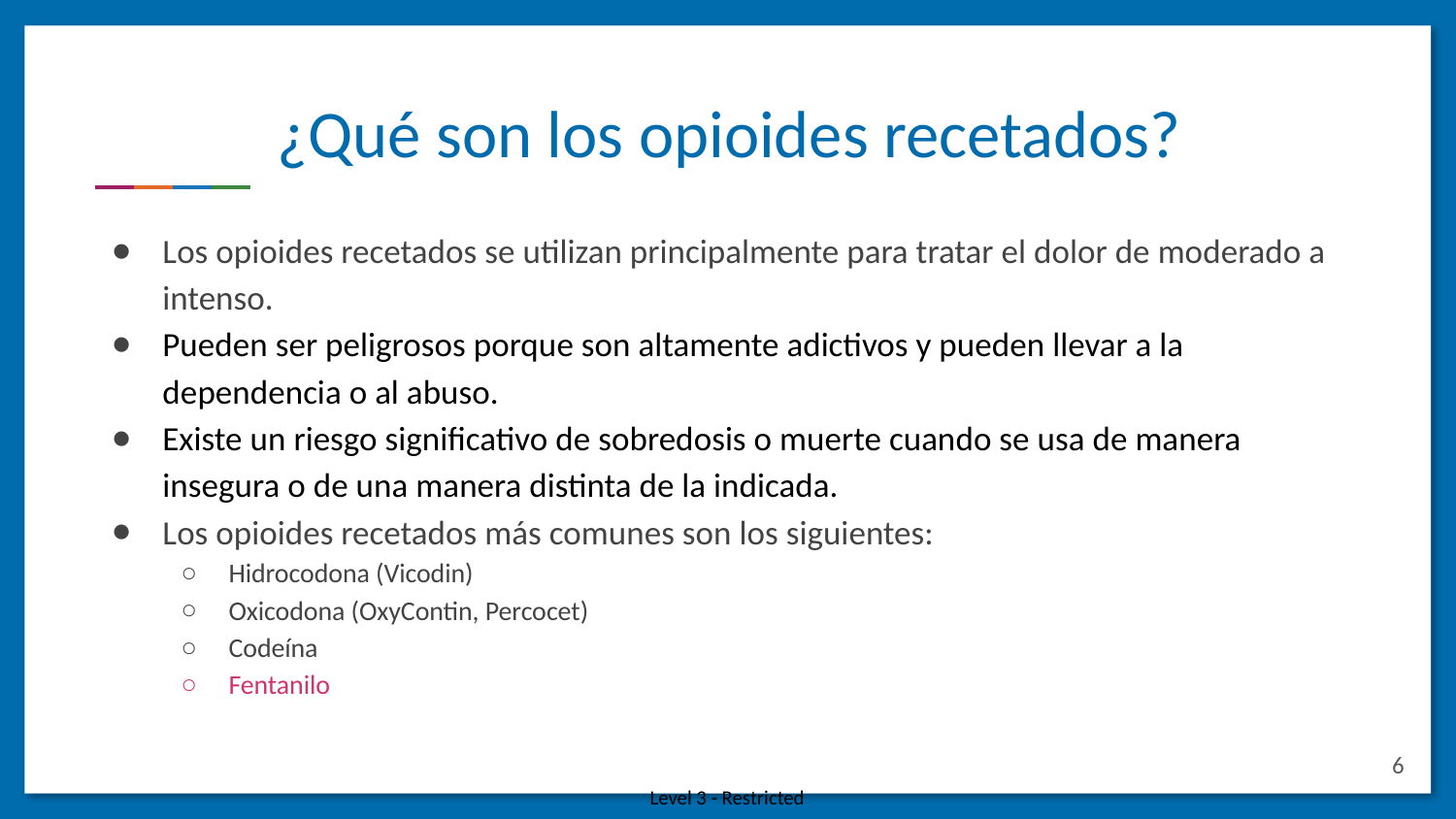

# ¿Qué son los opioides recetados?
Los opioides recetados se utilizan principalmente para tratar el dolor de moderado a intenso.
Pueden ser peligrosos porque son altamente adictivos y pueden llevar a la dependencia o al abuso.
Existe un riesgo significativo de sobredosis o muerte cuando se usa de manera insegura o de una manera distinta de la indicada.
Los opioides recetados más comunes son los siguientes:
Hidrocodona (Vicodin)
Oxicodona (OxyContin, Percocet)
Codeína
Fentanilo
6